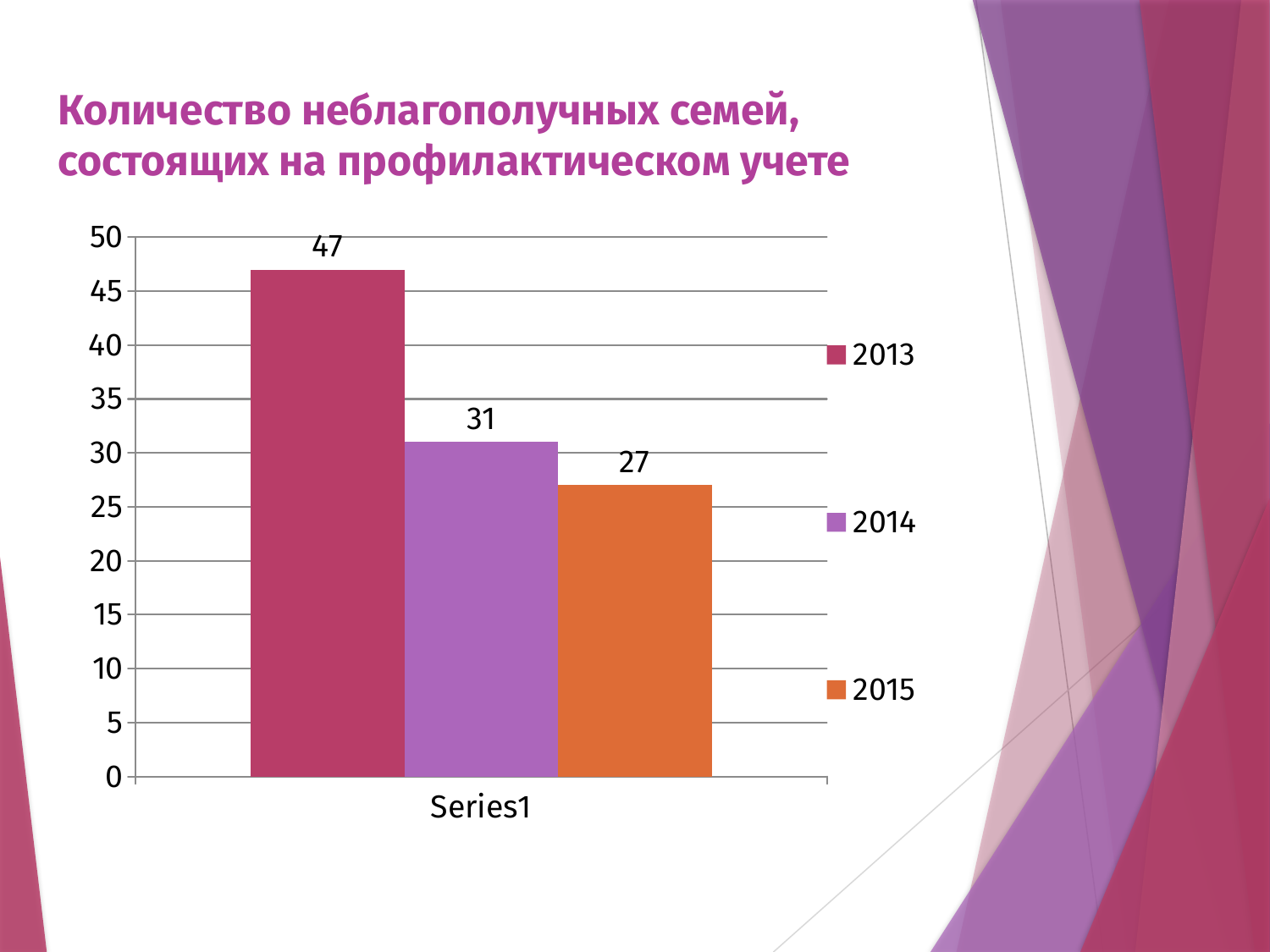

# Количество неблагополучных семей, состоящих на профилактическом учете

### Chart

| Category | 2013 | 2014 | 2015 |
|---|---|---|---|
|  | 47.0 | 31.0 | 27.0 |